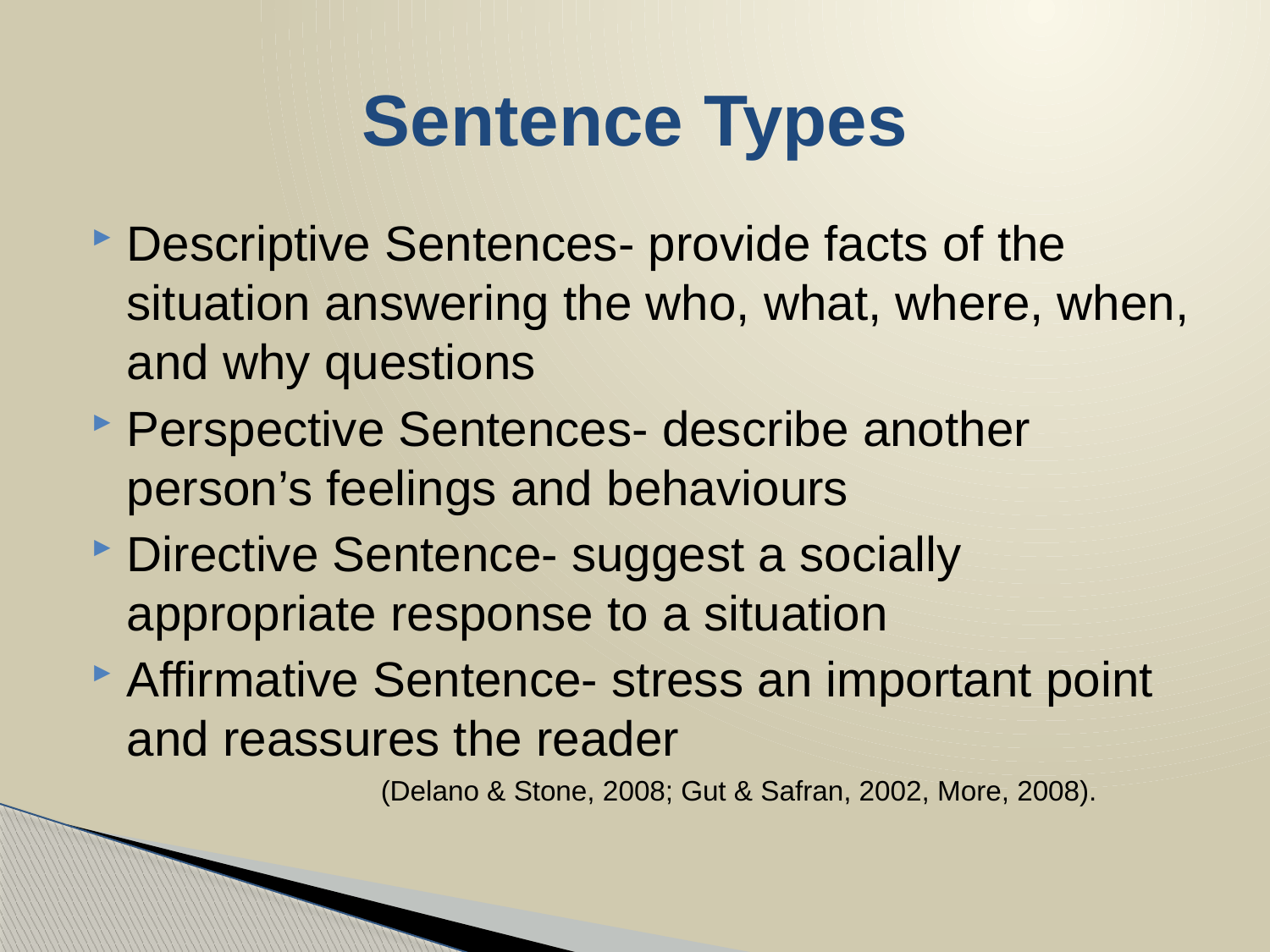

# Sentence Types
Descriptive Sentences- provide facts of the situation answering the who, what, where, when, and why questions
Perspective Sentences- describe another person’s feelings and behaviours
Directive Sentence- suggest a socially appropriate response to a situation
Affirmative Sentence- stress an important point and reassures the reader
			(Delano & Stone, 2008; Gut & Safran, 2002, More, 2008).